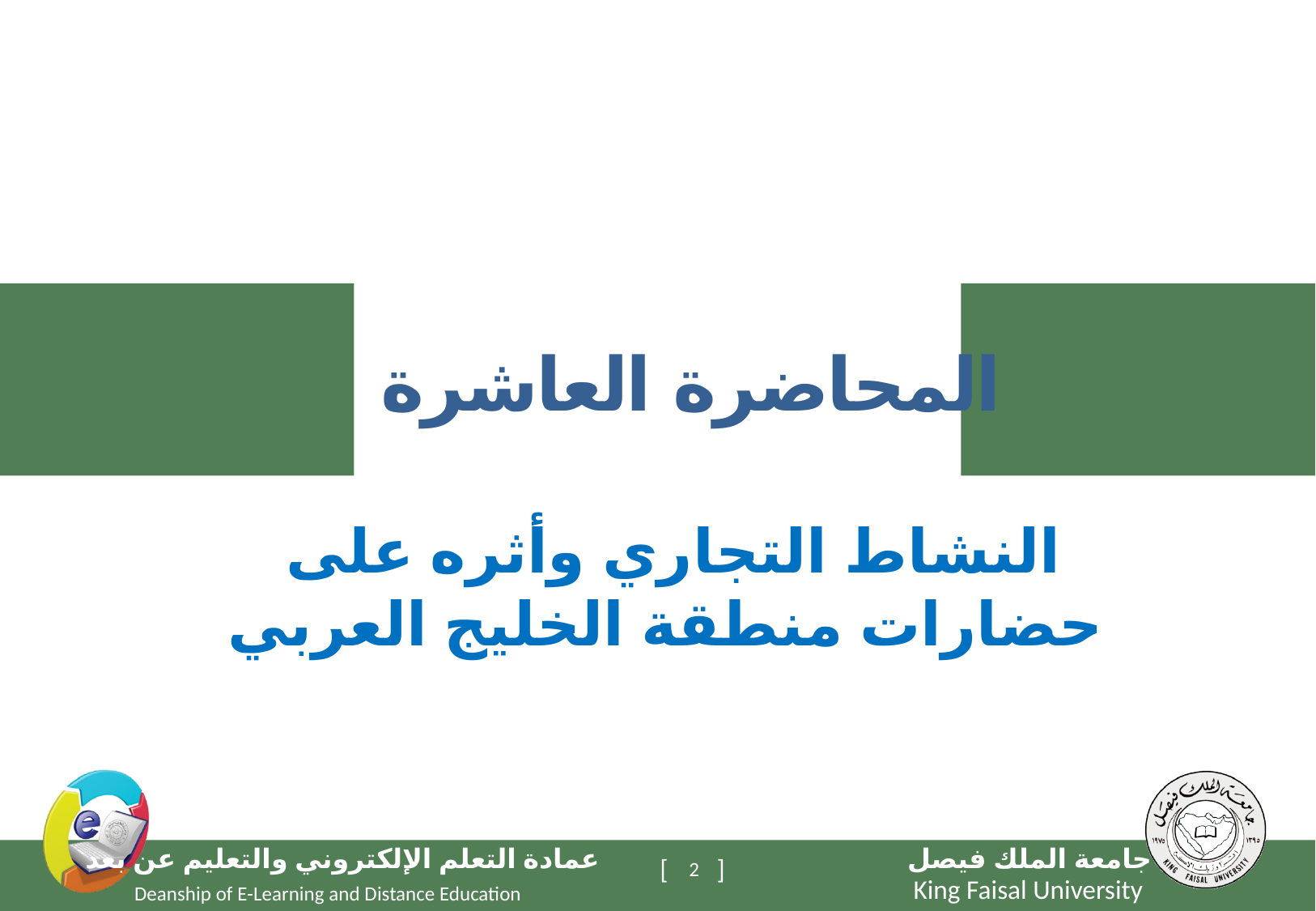

# المحاضرة العاشرة
النشاط التجاري وأثره على
 حضارات منطقة الخليج العربي

2